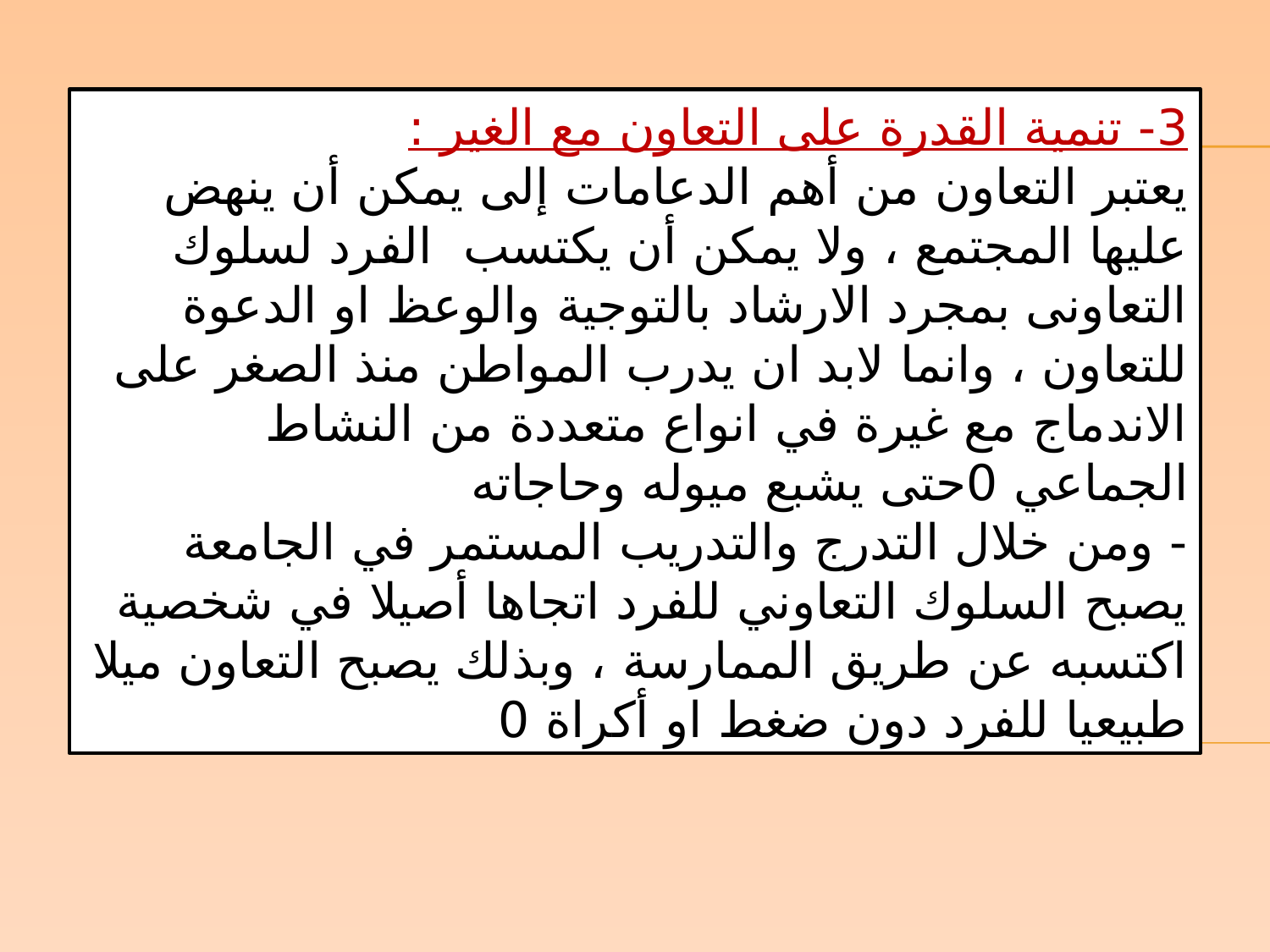

3- تنمية القدرة على التعاون مع الغير :
يعتبر التعاون من أهم الدعامات إلى يمكن أن ينهض عليها المجتمع ، ولا يمكن أن يكتسب  الفرد لسلوك التعاونى بمجرد الارشاد بالتوجية والوعظ او الدعوة للتعاون ، وانما لابد ان يدرب المواطن منذ الصغر على الاندماج مع غيرة في انواع متعددة من النشاط الجماعي 0حتى يشبع ميوله وحاجاته
- ومن خلال التدرج والتدريب المستمر في الجامعة يصبح السلوك التعاوني للفرد اتجاها أصيلا في شخصية اكتسبه عن طريق الممارسة ، وبذلك يصبح التعاون ميلا طبيعيا للفرد دون ضغط او أكراة 0